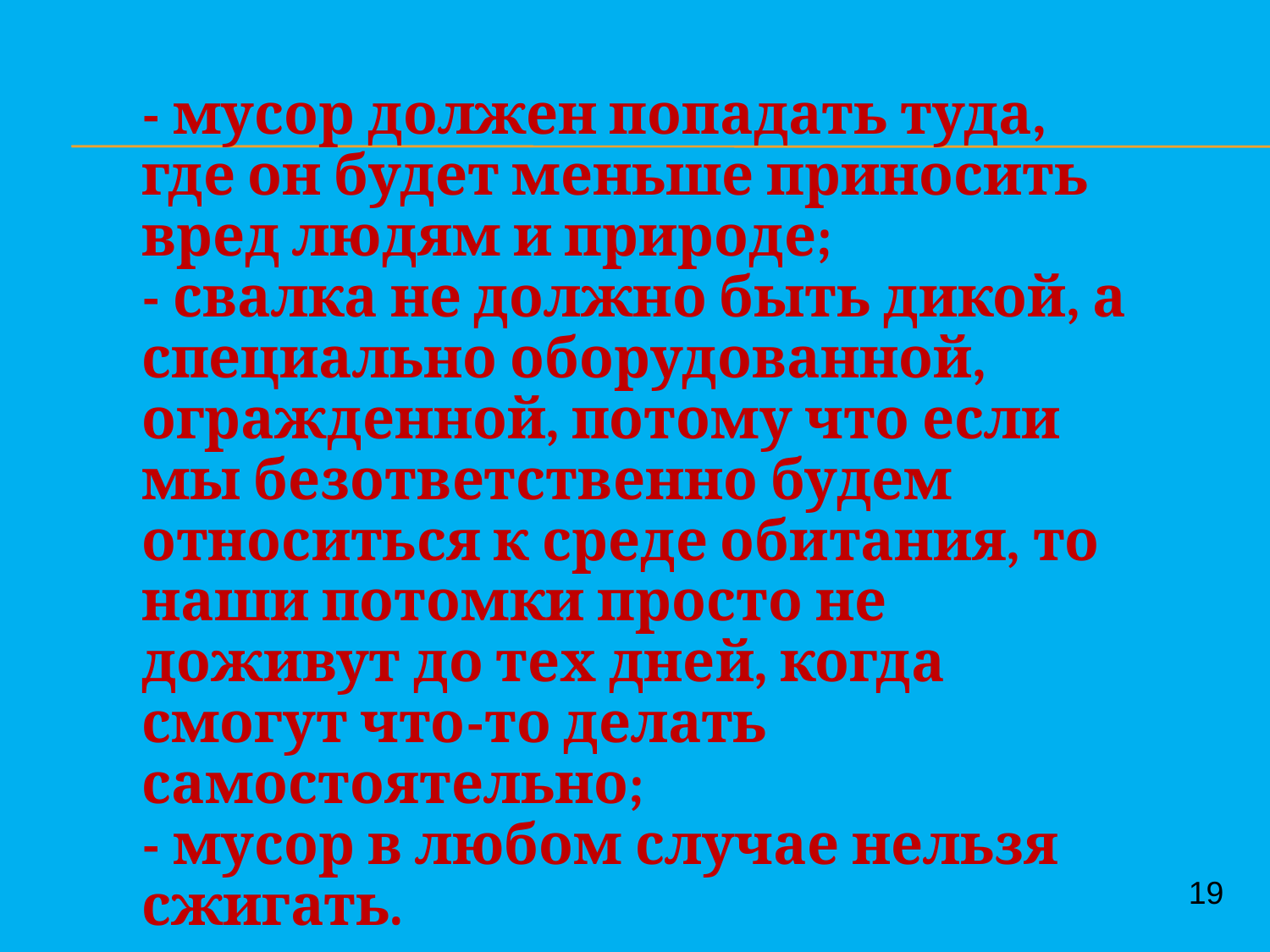

- мусор должен попадать туда, где он будет меньше приносить вред людям и природе;
- свалка не должно быть дикой, а специально оборудованной, огражденной, потому что если мы безответственно будем относиться к среде обитания, то наши потомки просто не доживут до тех дней, когда смогут что-то делать самостоятельно;
- мусор в любом случае нельзя сжигать.
19